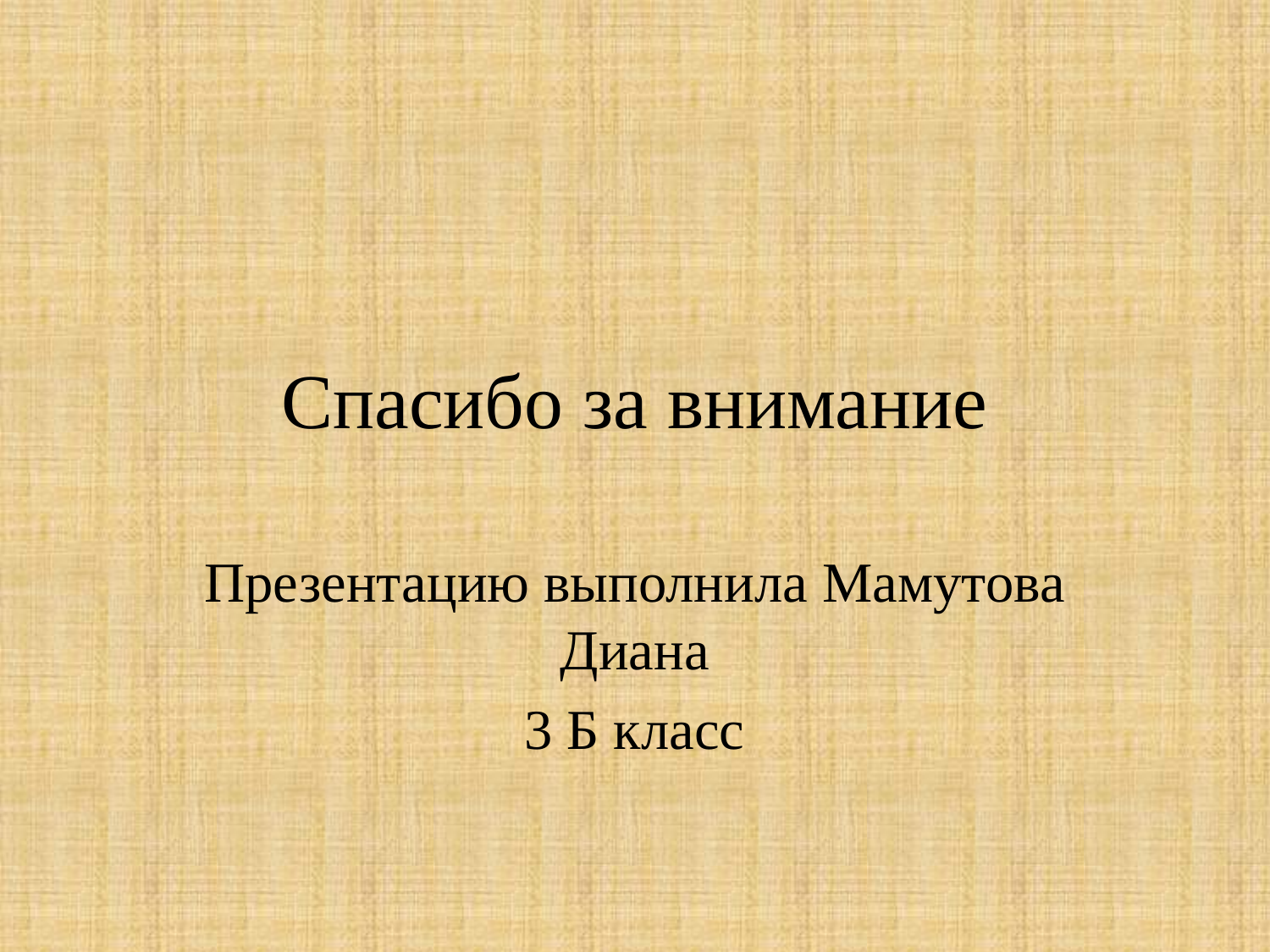

# Спасибо за внимание
Презентацию выполнила Мамутова Диана
3 Б класс